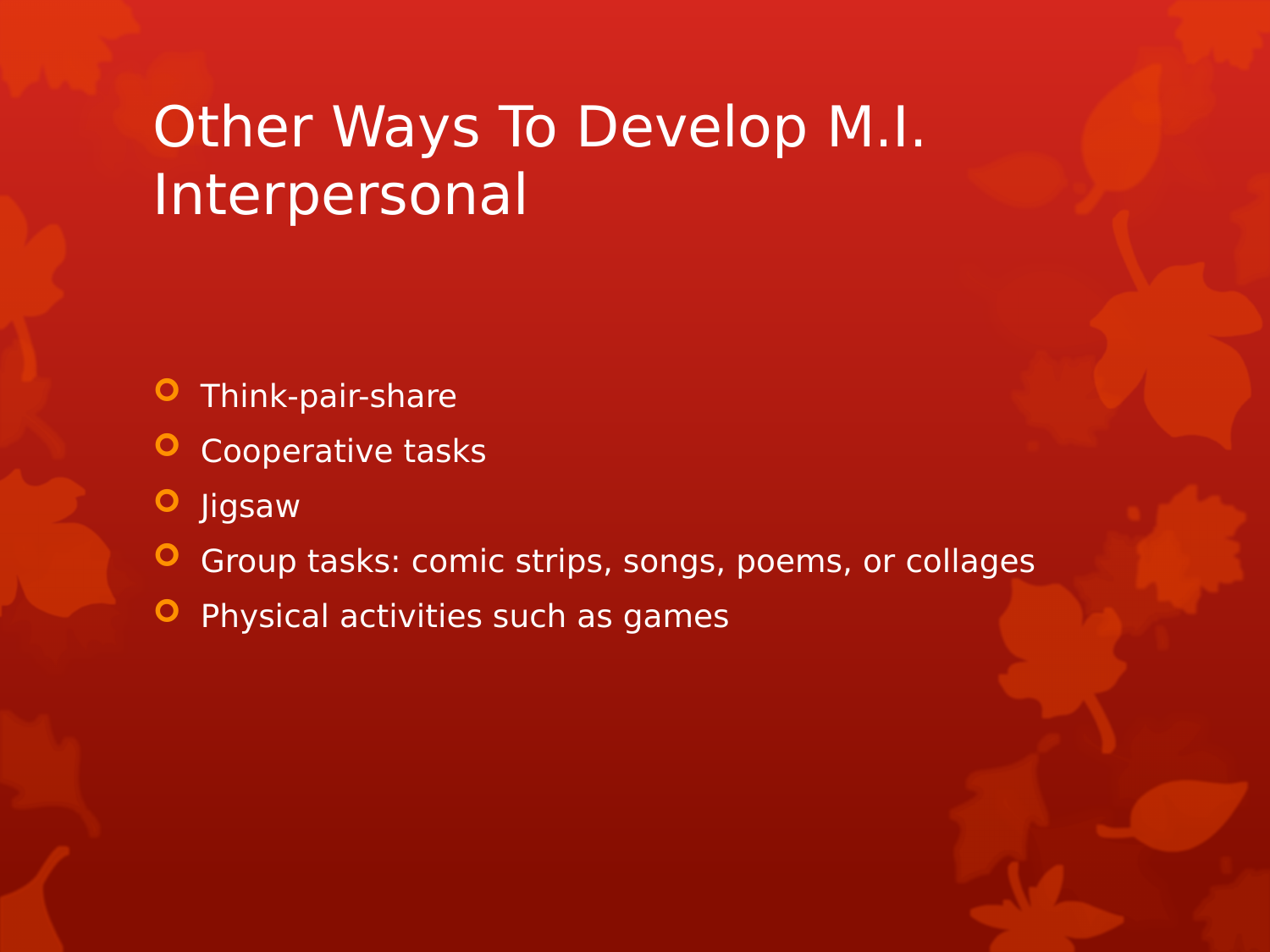

# Other Ways To Develop M.I. Interpersonal
Think-pair-share
Cooperative tasks
Jigsaw
Group tasks: comic strips, songs, poems, or collages
Physical activities such as games